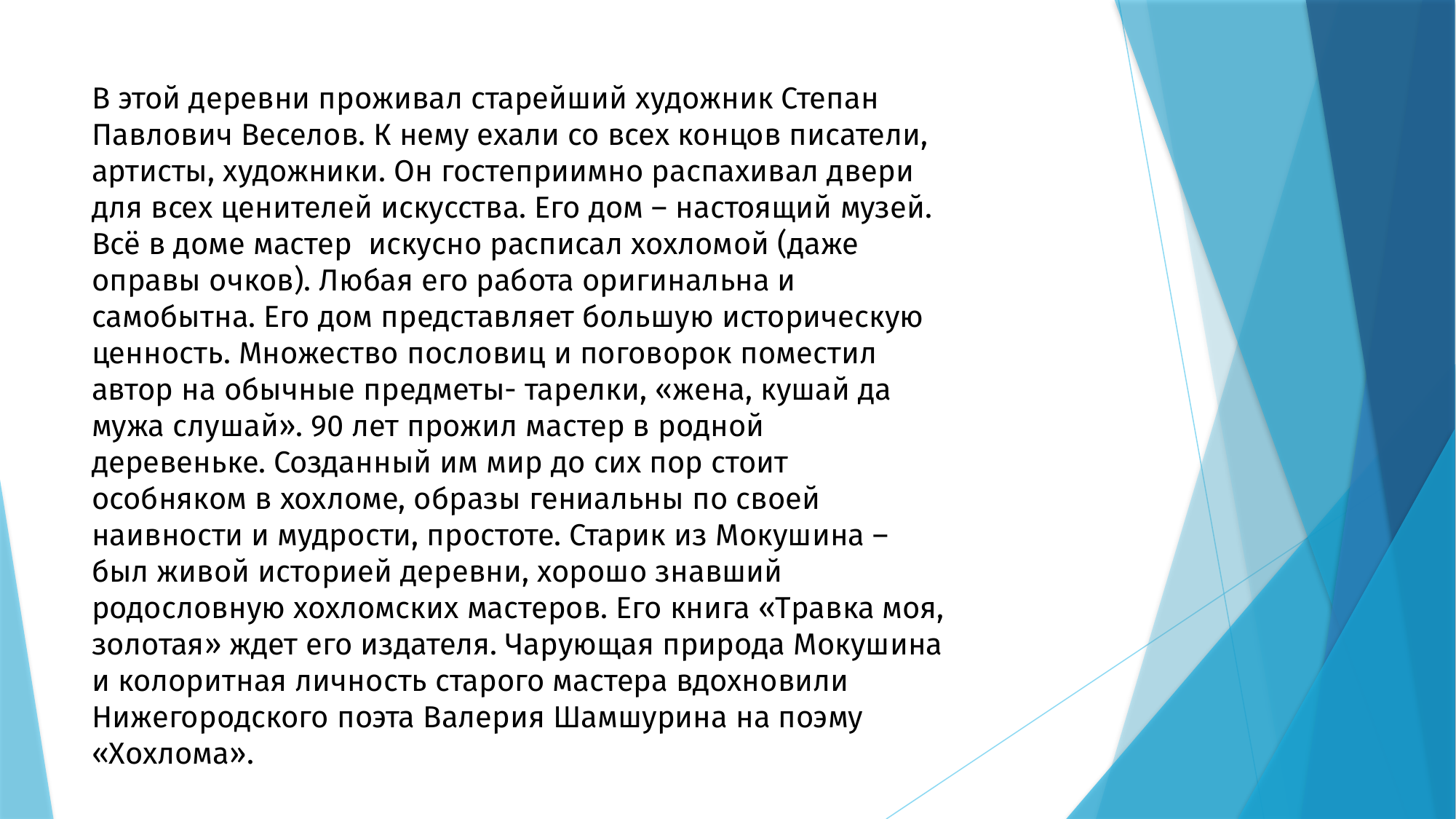

# В этой деревни проживал старейший художник Степан Павлович Веселов. К нему ехали со всех концов писатели, артисты, художники. Он гостеприимно распахивал двери для всех ценителей искусства. Его дом – настоящий музей. Всё в доме мастер  искусно расписал хохломой (даже оправы очков). Любая его работа оригинальна и самобытна. Его дом представляет большую историческую ценность. Множество пословиц и поговорок поместил автор на обычные предметы- тарелки, «жена, кушай да  мужа слушай». 90 лет прожил мастер в родной деревеньке. Созданный им мир до сих пор стоит особняком в хохломе, образы гениальны по своей наивности и мудрости, простоте. Старик из Мокушина – был живой историей деревни, хорошо знавший родословную хохломских мастеров. Его книга «Травка моя, золотая» ждет его издателя. Чарующая природа Мокушина и колоритная личность старого мастера вдохновили Нижегородского поэта Валерия Шамшурина на поэму «Хохлома».